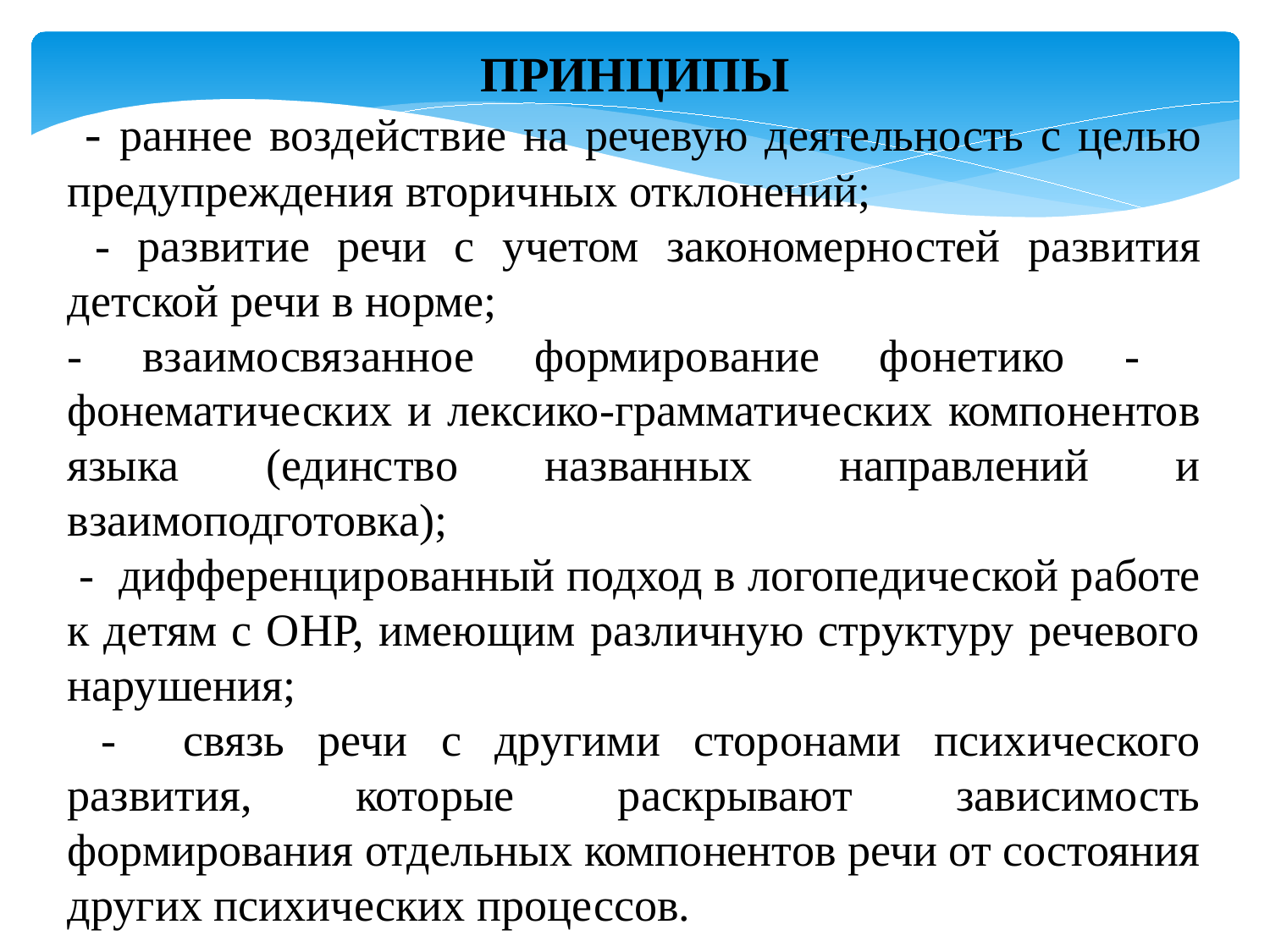

ПРИНЦИПЫ
 - раннее воздействие на речевую деятельность с целью предупреждения вторичных отклонений;
 - развитие речи с учетом закономерностей развития детской речи в норме;
- взаимосвязанное формирование фонетико -  фонематических и лексико-грамматических компонентов языка (единство названных направлений и взаимоподготовка);
 -  дифференцированный подход в логопедической работе к детям с ОНР, имеющим различную структуру речевого нарушения;
 -  связь речи с другими сторонами психического развития, которые раскрывают зависимость формирования отдельных компонентов речи от состояния других психических процессов.